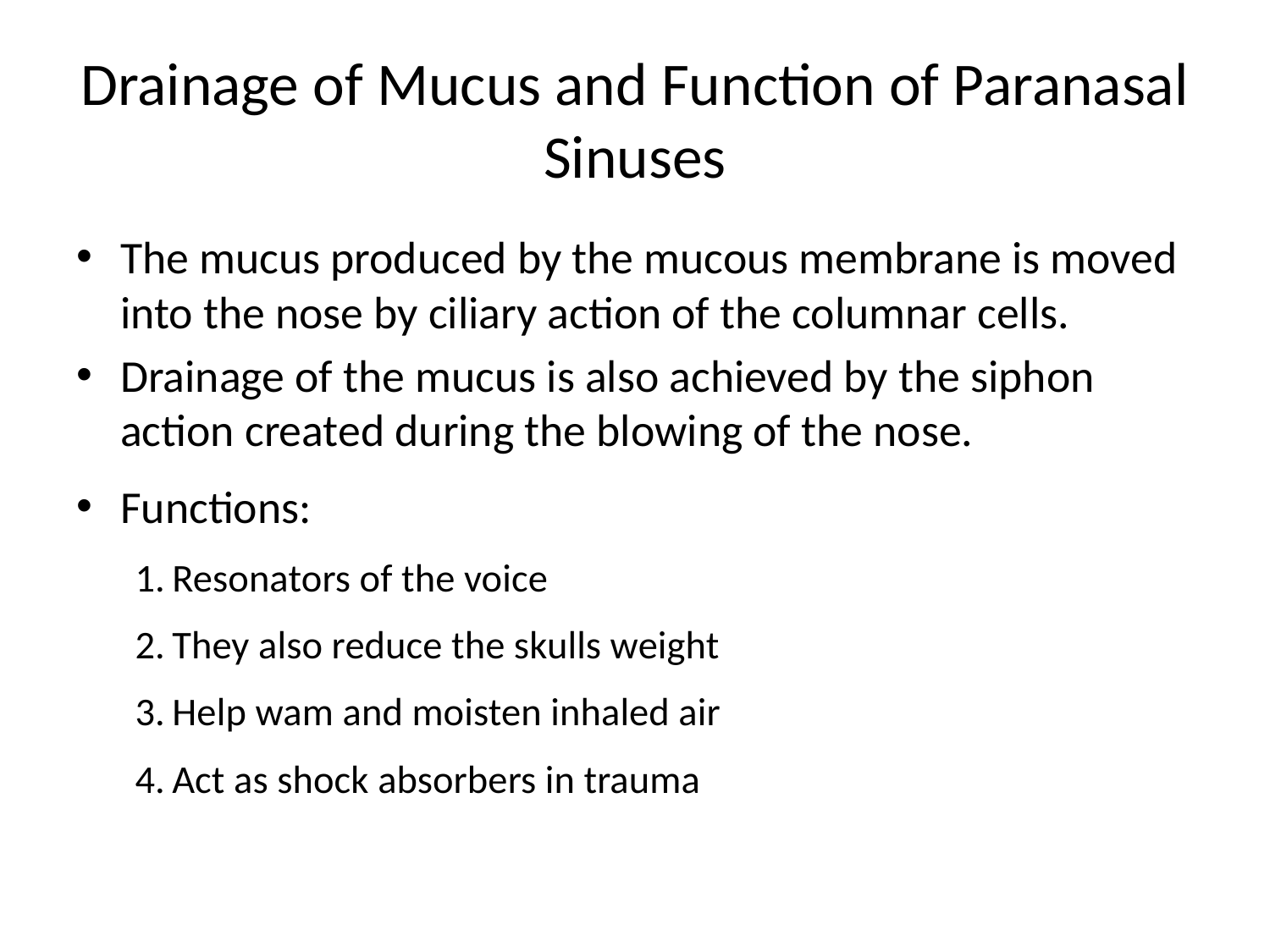

# Drainage of Mucus and Function of Paranasal Sinuses
The mucus produced by the mucous membrane is moved into the nose by ciliary action of the columnar cells.
Drainage of the mucus is also achieved by the siphon action created during the blowing of the nose.
Functions:
Resonators of the voice
They also reduce the skulls weight
Help wam and moisten inhaled air
Act as shock absorbers in trauma